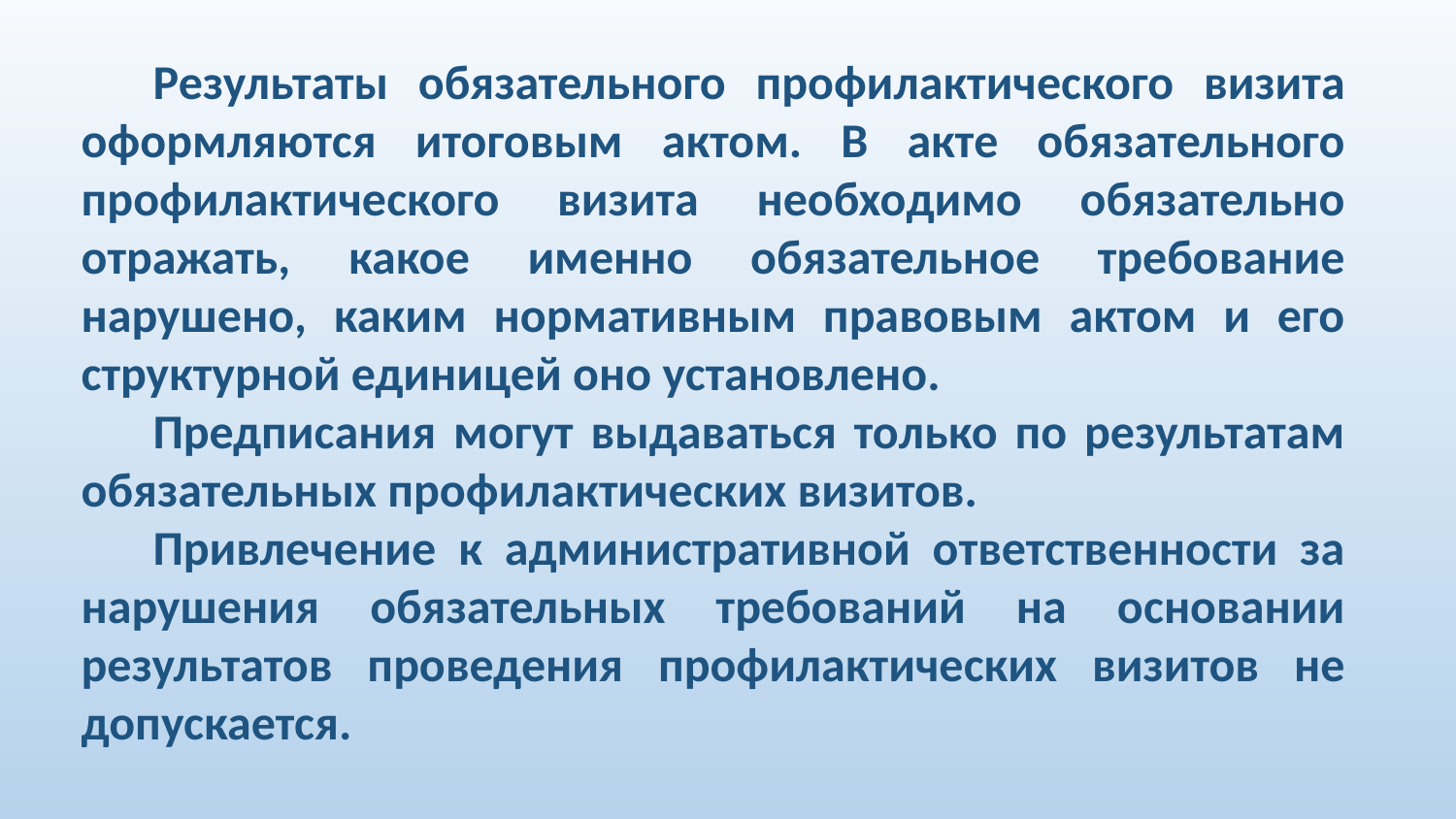

Результаты обязательного профилактического визита оформляются итоговым актом. В акте обязательного профилактического визита необходимо обязательно отражать, какое именно обязательное требование нарушено, каким нормативным правовым актом и его структурной единицей оно установлено.
Предписания могут выдаваться только по результатам обязательных профилактических визитов.
Привлечение к административной ответственности за нарушения обязательных требований на основании результатов проведения профилактических визитов не допускается.